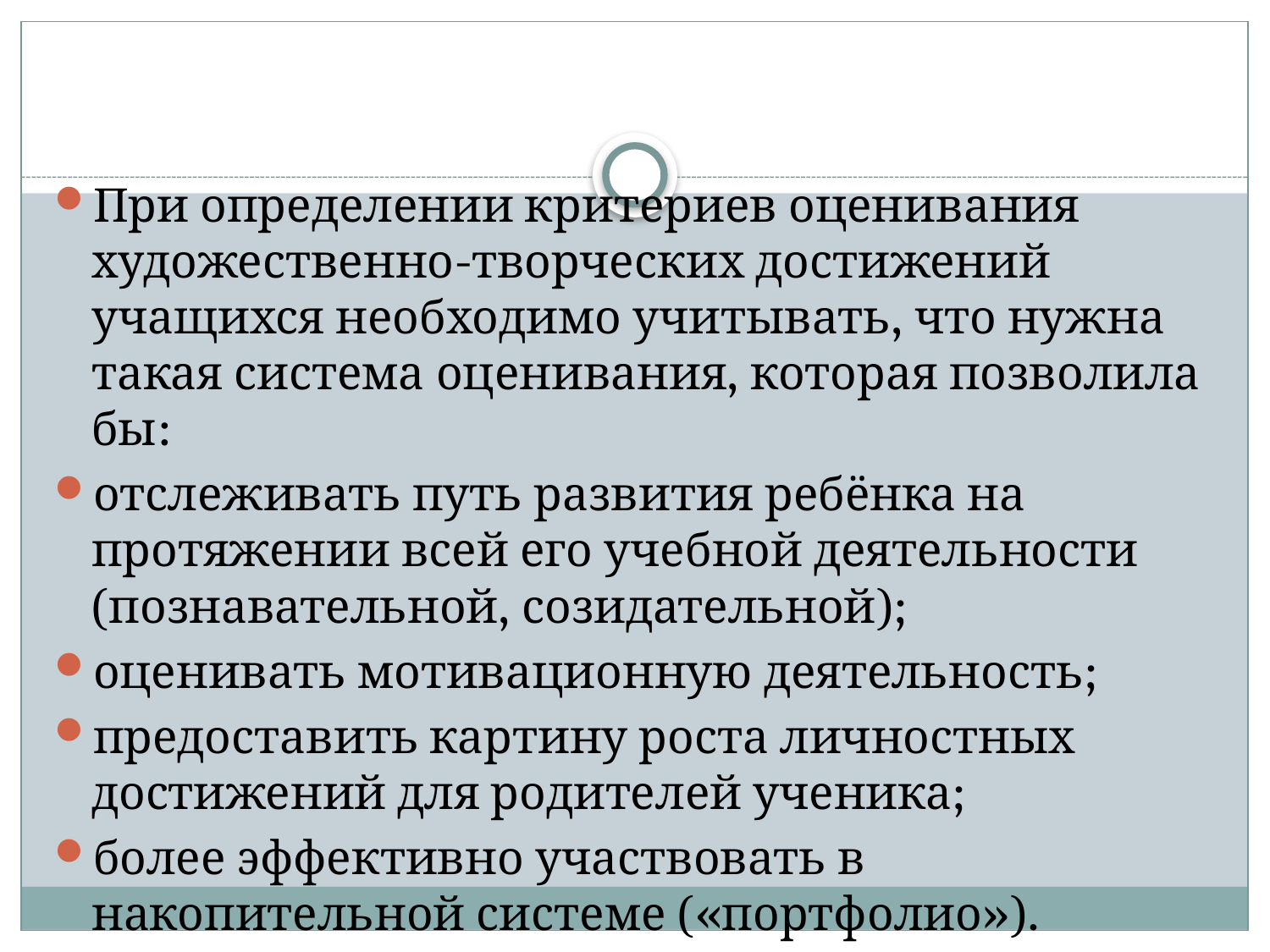

При определении критериев оценивания художественно-творческих достижений учащихся необходимо учитывать, что нужна такая система оценивания, которая позволила бы:
отслеживать путь развития ребёнка на протяжении всей его учебной деятельности (познавательной, созидательной);
оценивать мотивационную деятельность;
предоставить картину роста личностных достижений для родителей ученика;
более эффективно участвовать в накопительной системе («портфолио»).